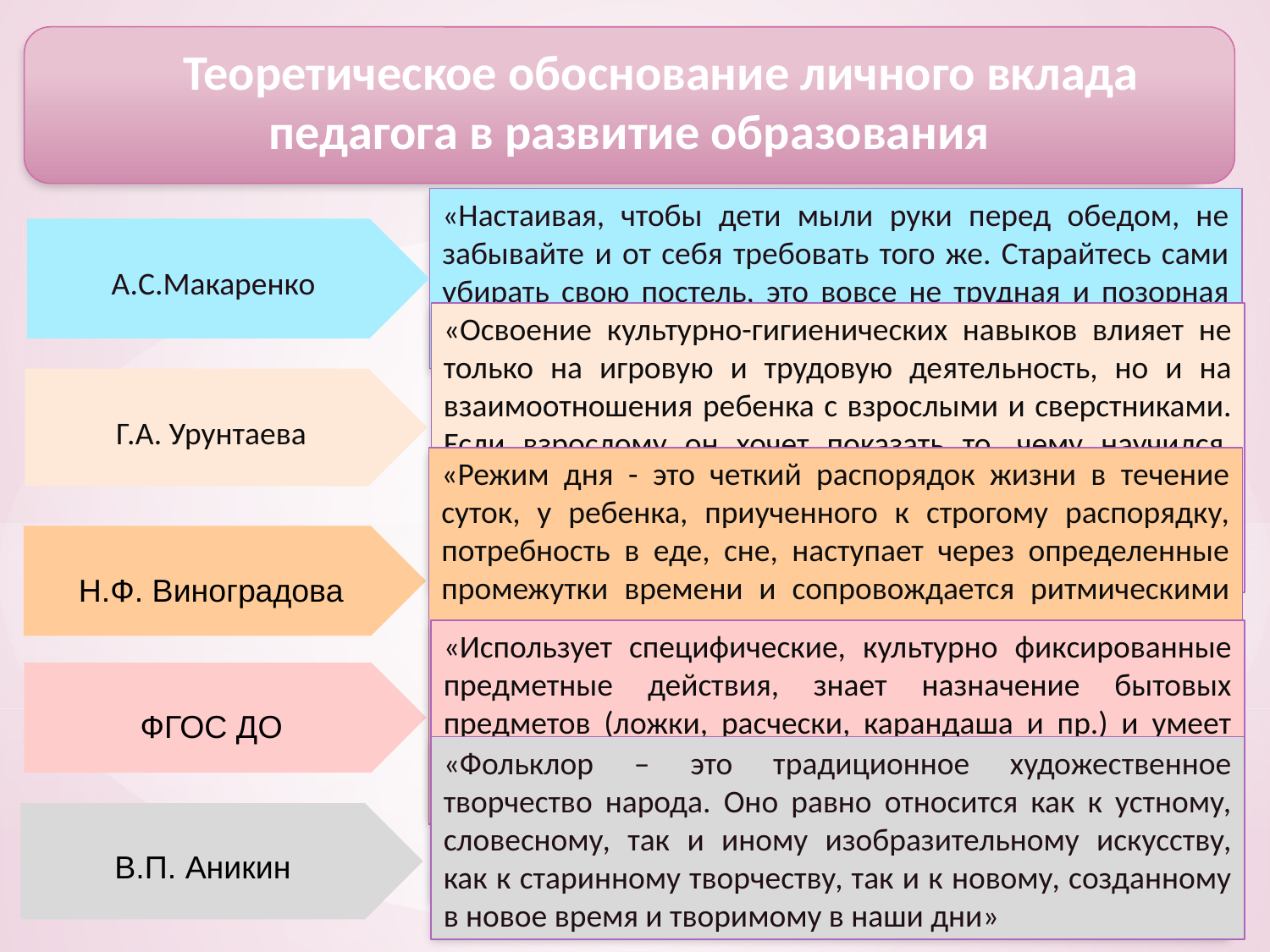

Теоретическое обоснование личного вклада педагога в развитие образования

«Настаивая, чтобы дети мыли руки перед обедом, не забывайте и от себя требовать того же. Старайтесь сами убирать свою постель, это вовсе не трудная и позорная работа»

А.С.Макаренко
«Освоение культурно-гигиенических навыков влияет не только на игровую и трудовую деятельность, но и на взаимоотношения ребенка с взрослыми и сверстниками. Если взрослому он хочет показать то, чему научился, заслужить одобрение и поддержку, дать понять, что он его уважает, уважает его требования. Принимает и придерживается их, то сверстника он пытается научить»

Г.А. Урунтаева
«Режим дня - это четкий распорядок жизни в течение суток, у ребенка, приученного к строгому распорядку, потребность в еде, сне, наступает через определенные промежутки времени и сопровождается ритмическими изменениями в деятельности всех внутренних органов. Организм как бы заблаговременно настраивается на предстоящую деятельность, поэтому она осуществляется достаточно эффективно, без лишней траты нервной энергии и не вызывает выраженного утомления»

Н.Ф. Виноградова
«Использует специфические, культурно фиксированные предметные действия, знает назначение бытовых предметов (ложки, расчески, карандаша и пр.) и умеет пользоваться ими. Владеет простейшими навыками самообслуживания; стремится проявлять самостоятельность в бытовом и игровом поведении; проявляет навыки опрятности»

ФГОС ДО
«Фольклор – это традиционное художественное творчество народа. Оно равно относится как к устному, словесному, так и иному изобразительному искусству, как к старинному творчеству, так и к новому, созданному в новое время и творимому в наши дни»

В.П. Аникин